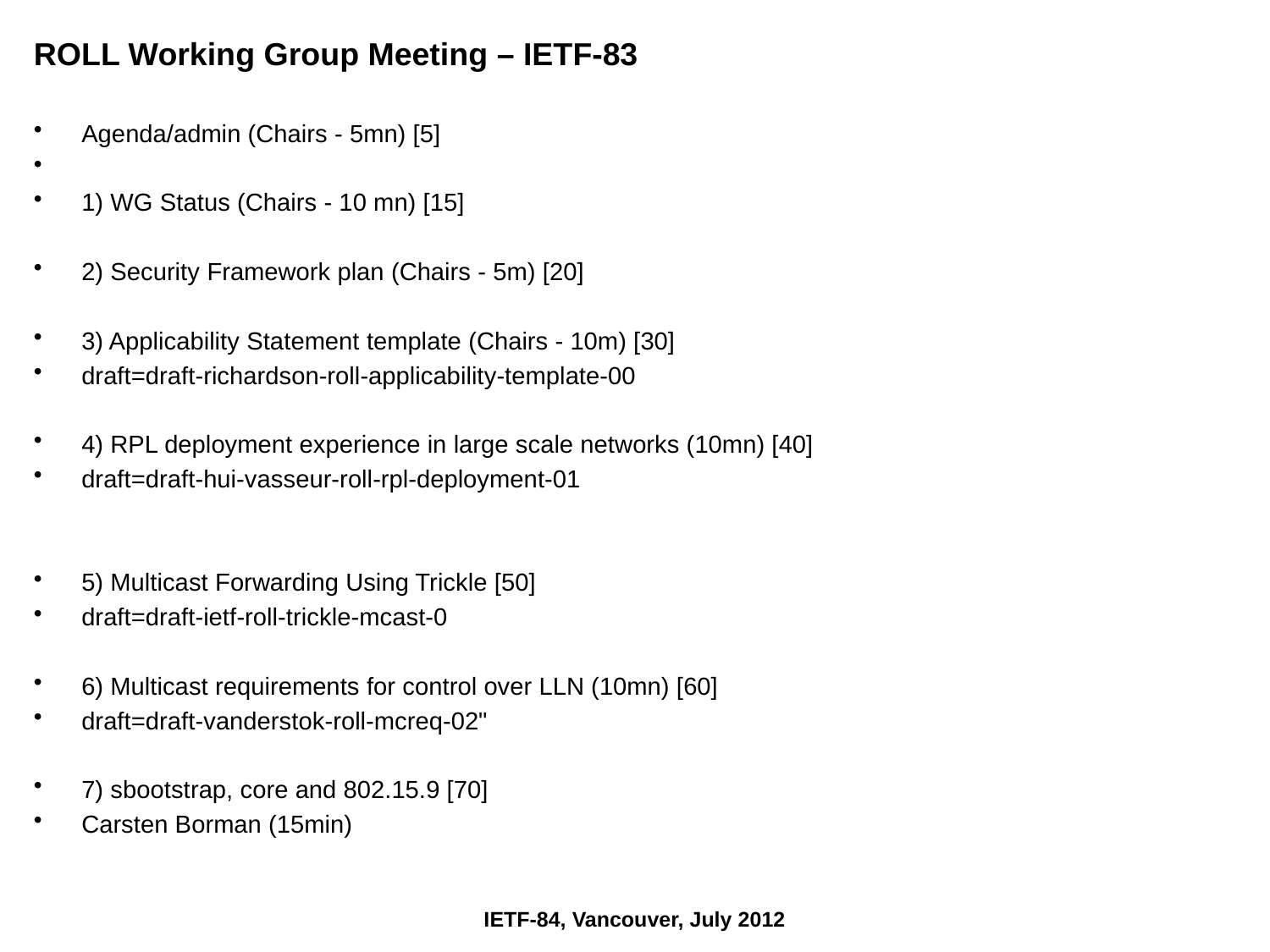

ROLL Working Group Meeting – IETF-83

Agenda/admin (Chairs - 5mn) [5]

1) WG Status (Chairs - 10 mn) [15]

2) Security Framework plan (Chairs - 5m) [20]

3) Applicability Statement template (Chairs - 10m) [30]
draft=draft-richardson-roll-applicability-template-00

4) RPL deployment experience in large scale networks (10mn) [40]
draft=draft-hui-vasseur-roll-rpl-deployment-01

5) Multicast Forwarding Using Trickle [50]
draft=draft-ietf-roll-trickle-mcast-0

6) Multicast requirements for control over LLN (10mn) [60]
draft=draft-vanderstok-roll-mcreq-02"

7) sbootstrap, core and 802.15.9 [70]
Carsten Borman (15min)
IETF-84, Vancouver, July 2012